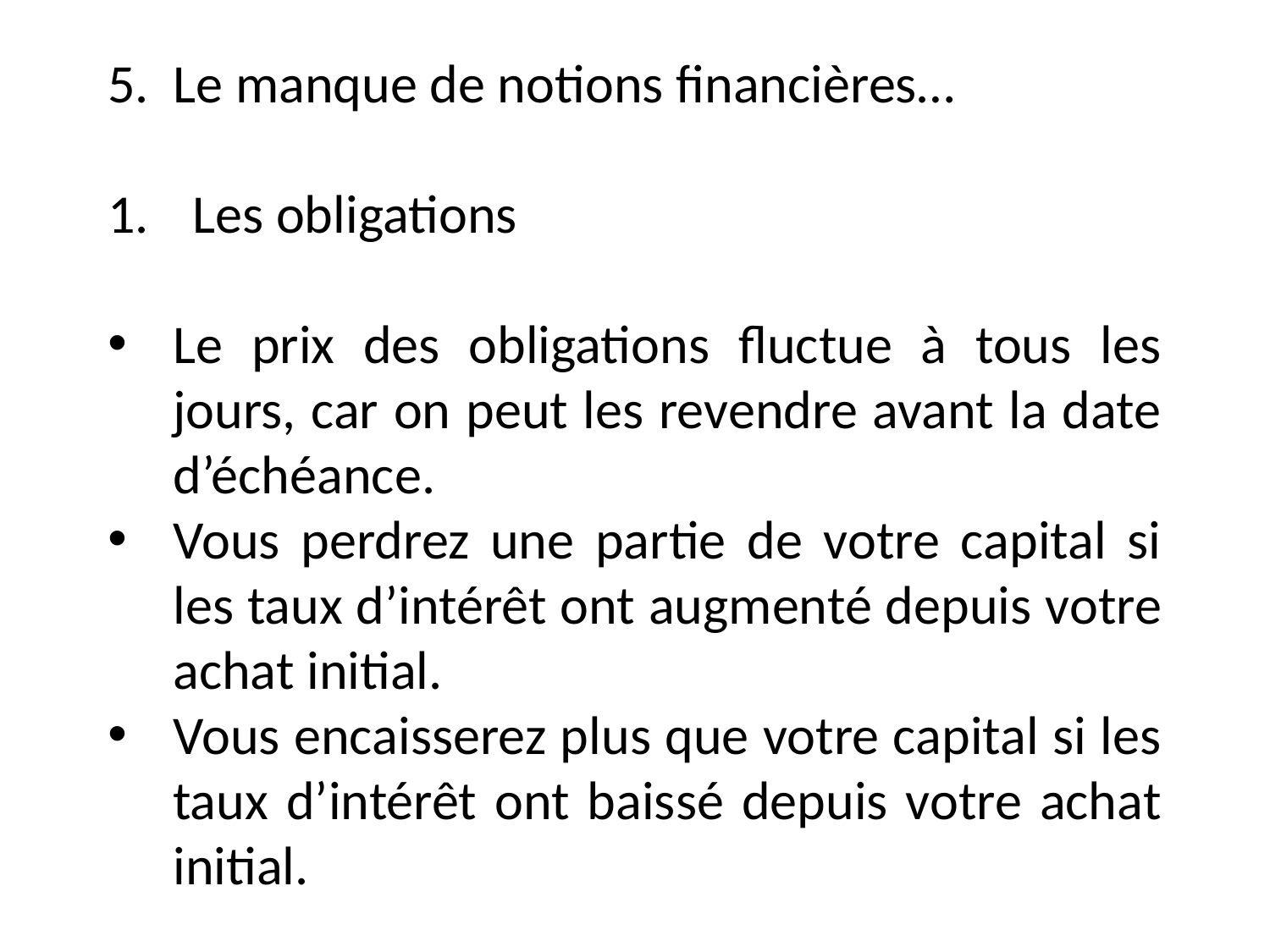

5.  Le manque de notions financières…

Les obligations

Le prix des obligations fluctue à tous les jours, car on peut les revendre avant la date d’échéance.
Vous perdrez une partie de votre capital si les taux d’intérêt ont augmenté depuis votre achat initial.
Vous encaisserez plus que votre capital si les taux d’intérêt ont baissé depuis votre achat initial.